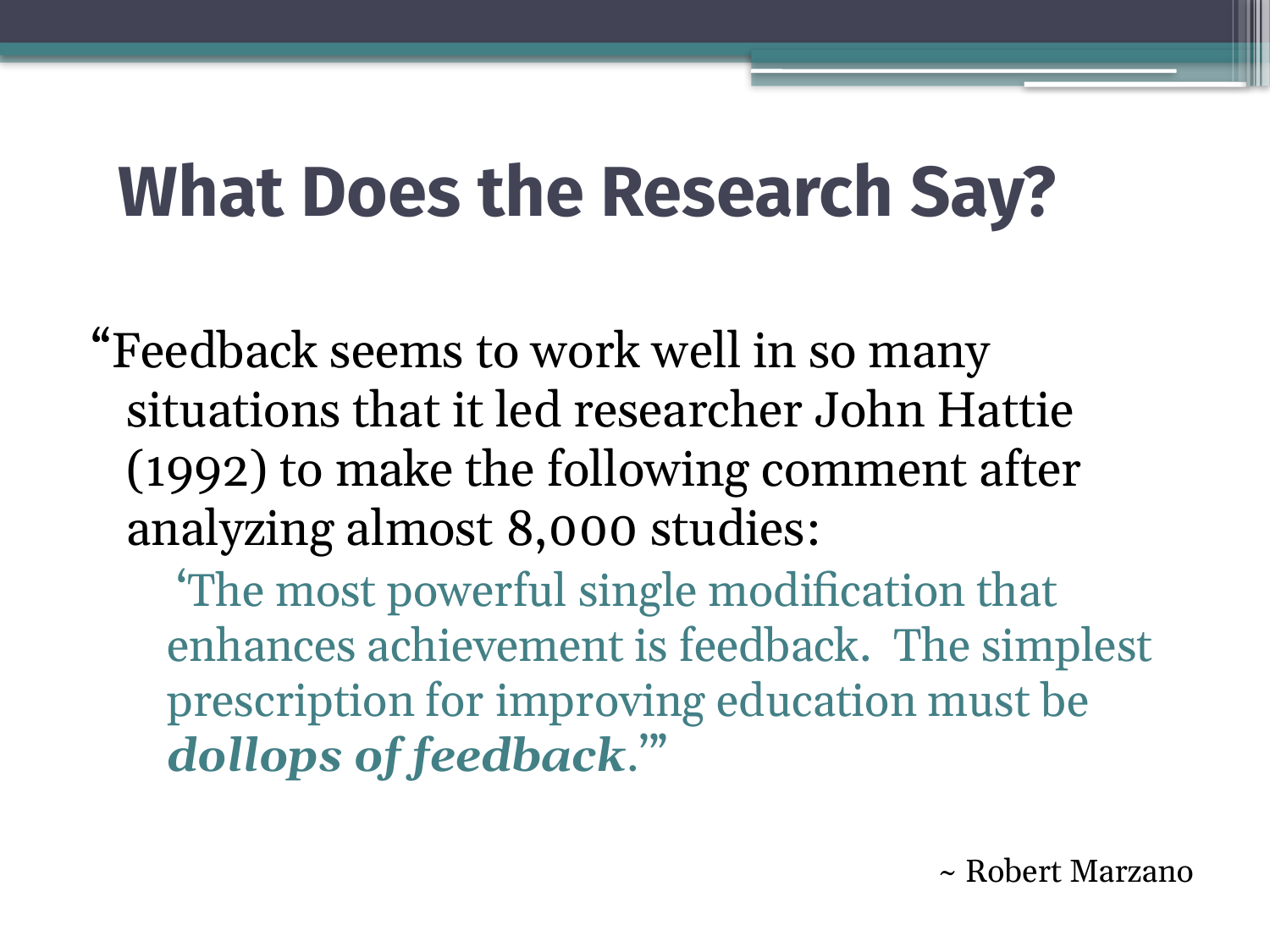

# What Does the Research Say?
“Feedback seems to work well in so many situations that it led researcher John Hattie (1992) to make the following comment after analyzing almost 8,000 studies:
    ‘The most powerful single modification that enhances achievement is feedback.  The simplest prescription for improving education must be dollops of feedback.’”

~ Robert Marzano